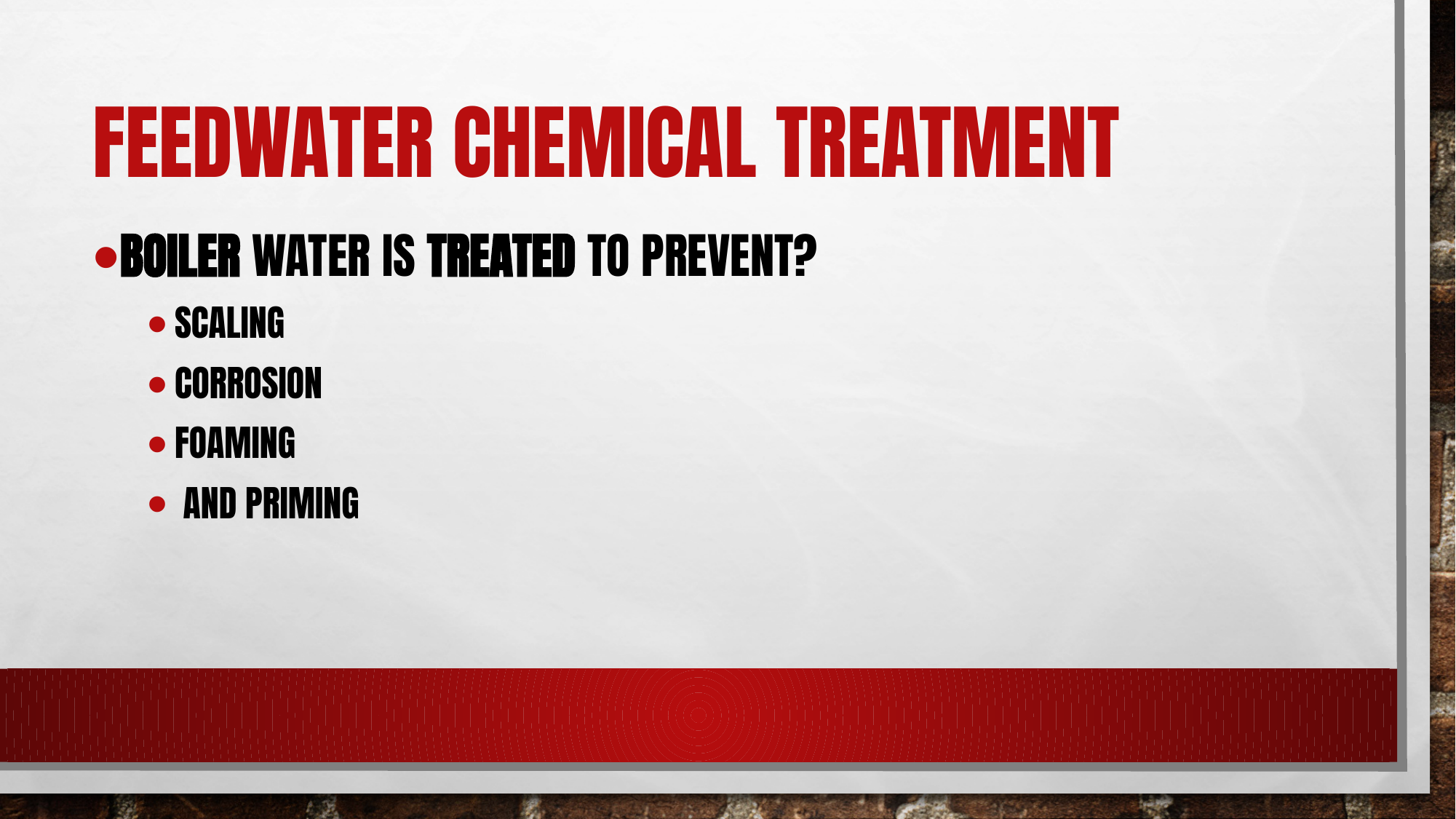

# Feedwater Chemical Treatment
Boiler water is treated to prevent?
Scaling
Corrosion
Foaming
 and primiNG